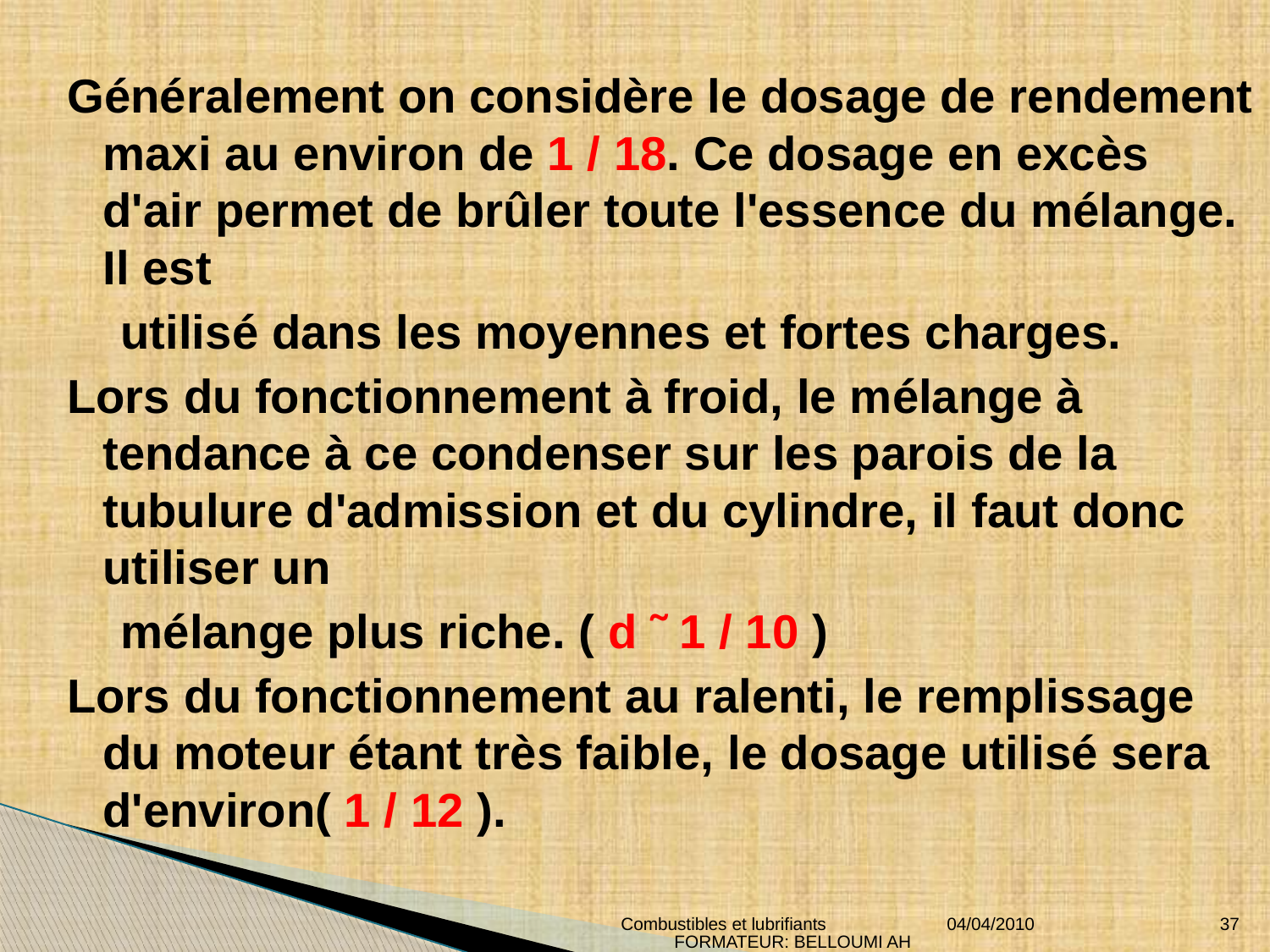

Généralement on considère le dosage de rendement maxi au environ de 1 / 18. Ce dosage en excès d'air permet de brûler toute l'essence du mélange. Il est
    utilisé dans les moyennes et fortes charges.
Lors du fonctionnement à froid, le mélange à tendance à ce condenser sur les parois de la tubulure d'admission et du cylindre, il faut donc utiliser un
    mélange plus riche. ( d ˜ 1 / 10 )
Lors du fonctionnement au ralenti, le remplissage du moteur étant très faible, le dosage utilisé sera d'environ( 1 / 12 ).
Combustibles et lubrifiants                              FORMATEUR: BELLOUMI AHMED
04/04/2010
37